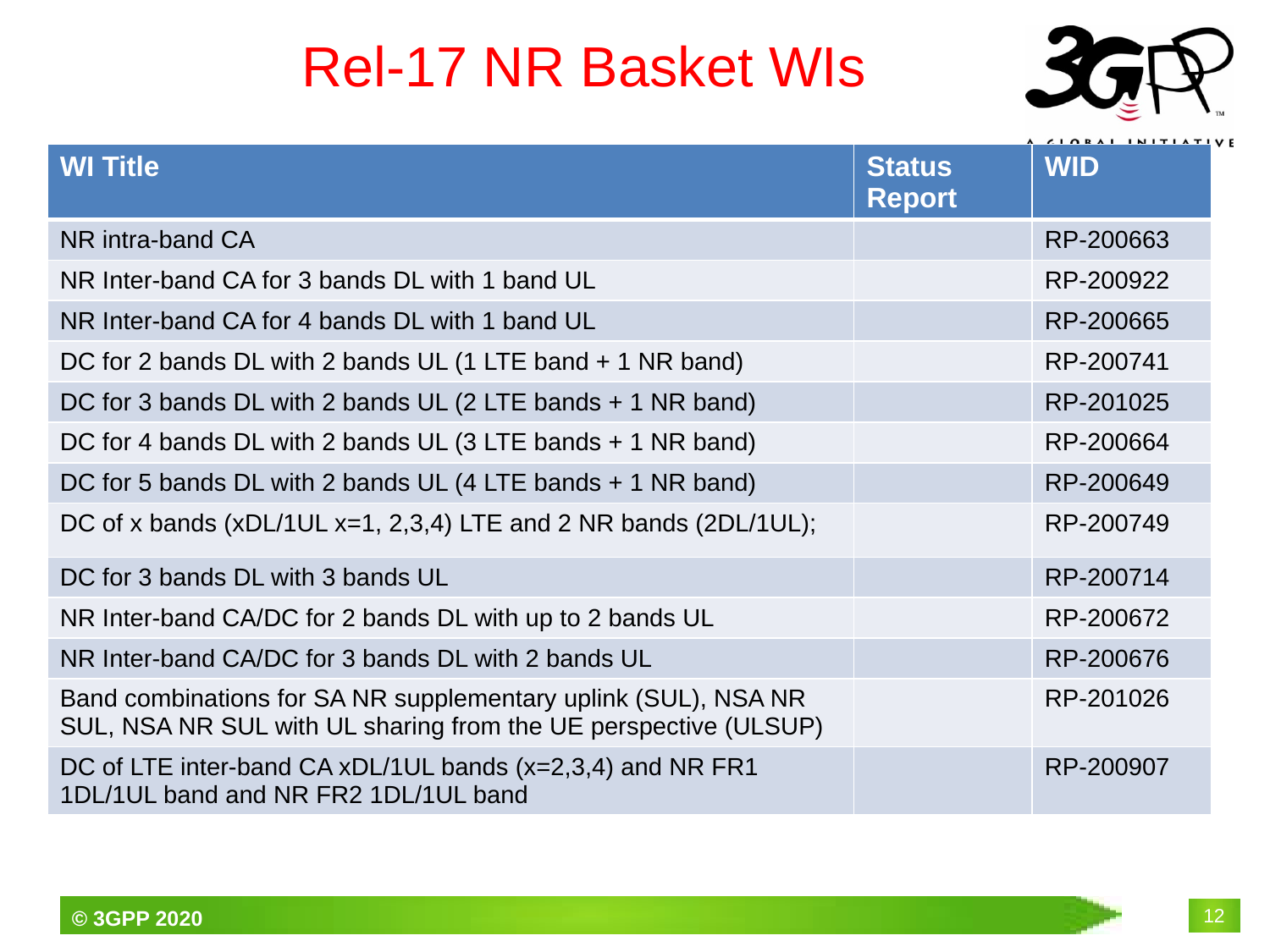

# Rel-17 NR Basket WIs

| WI Title | Status Report | WID |
| --- | --- | --- |
| NR intra-band CA |  | RP-200663 |
| NR Inter-band CA for 3 bands DL with 1 band UL |  | RP-200922 |
| NR Inter-band CA for 4 bands DL with 1 band UL |  | RP-200665 |
| DC for 2 bands DL with 2 bands UL (1 LTE band + 1 NR band) |  | RP-200741 |
| DC for 3 bands DL with 2 bands UL (2 LTE bands + 1 NR band) |  | RP-201025 |
| DC for 4 bands DL with 2 bands UL (3 LTE bands + 1 NR band) |  | RP-200664 |
| DC for 5 bands DL with 2 bands UL (4 LTE bands + 1 NR band) |  | RP-200649 |
| DC of x bands (xDL/1UL x=1, 2,3,4) LTE and 2 NR bands (2DL/1UL); |  | RP-200749 |
| DC for 3 bands DL with 3 bands UL |  | RP-200714 |
| NR Inter-band CA/DC for 2 bands DL with up to 2 bands UL |  | RP-200672 |
| NR Inter-band CA/DC for 3 bands DL with 2 bands UL |  | RP-200676 |
| Band combinations for SA NR supplementary uplink (SUL), NSA NR SUL, NSA NR SUL with UL sharing from the UE perspective (ULSUP) |  | RP-201026 |
| DC of LTE inter-band CA xDL/1UL bands (x=2,3,4) and NR FR1 1DL/1UL band and NR FR2 1DL/1UL band |  | RP-200907 |
12